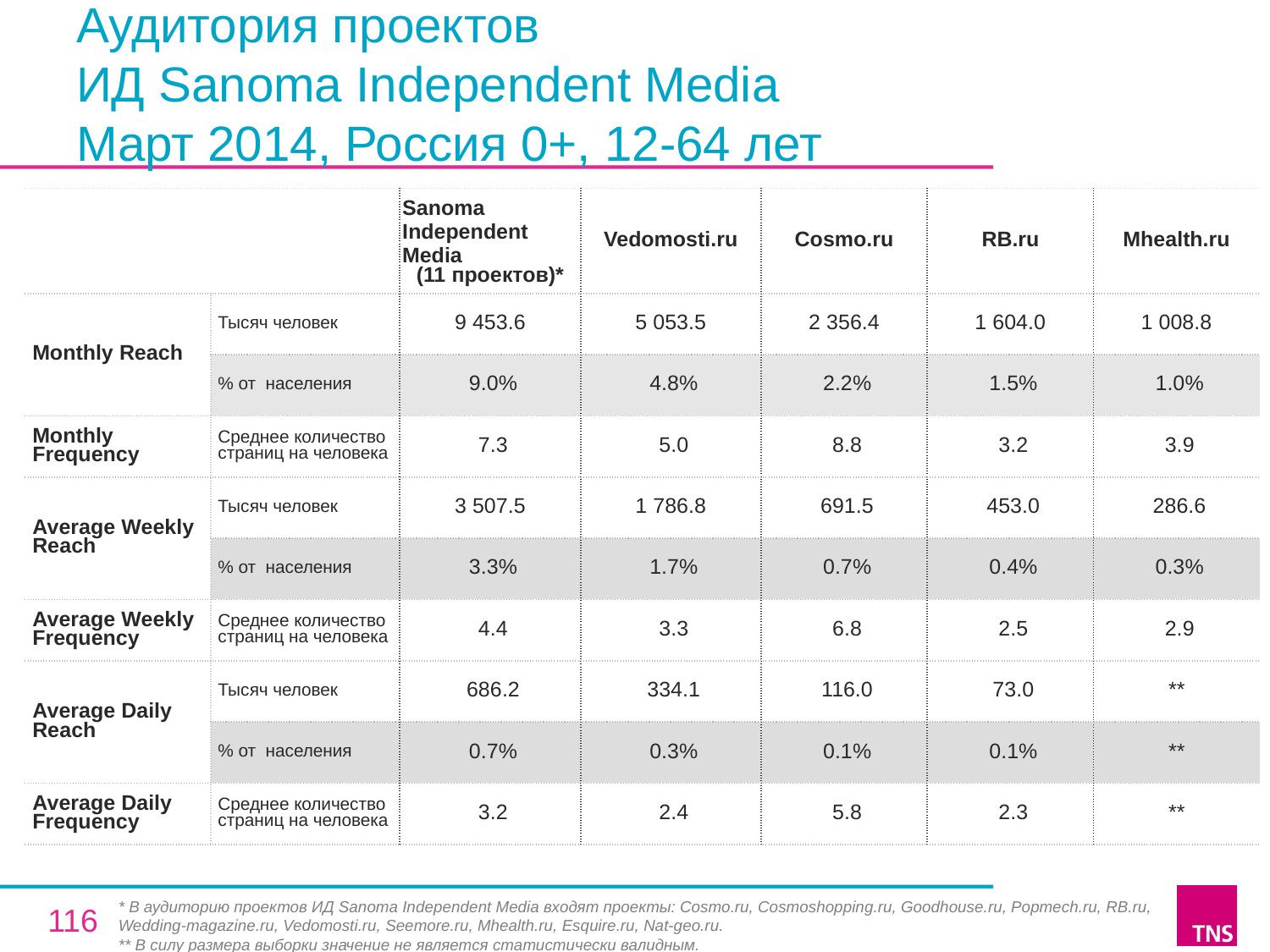

# Аудитория проектов ИД Sanoma Independent Media Март 2014, Россия 0+, 12-64 лет
|  |  | Sanoma Independent Media (11 проектов)\* | Vedomosti.ru | Cosmo.ru | RB.ru | Mhealth.ru |
| --- | --- | --- | --- | --- | --- | --- |
| Monthly Reach | Тысяч человек | 9 453.6 | 5 053.5 | 2 356.4 | 1 604.0 | 1 008.8 |
|  | % от населения | 9.0% | 4.8% | 2.2% | 1.5% | 1.0% |
| Monthly Frequency | Среднее количество страниц на человека | 7.3 | 5.0 | 8.8 | 3.2 | 3.9 |
| Average Weekly Reach | Тысяч человек | 3 507.5 | 1 786.8 | 691.5 | 453.0 | 286.6 |
|  | % от населения | 3.3% | 1.7% | 0.7% | 0.4% | 0.3% |
| Average Weekly Frequency | Среднее количество страниц на человека | 4.4 | 3.3 | 6.8 | 2.5 | 2.9 |
| Average Daily Reach | Тысяч человек | 686.2 | 334.1 | 116.0 | 73.0 | \*\* |
|  | % от населения | 0.7% | 0.3% | 0.1% | 0.1% | \*\* |
| Average Daily Frequency | Среднее количество страниц на человека | 3.2 | 2.4 | 5.8 | 2.3 | \*\* |
* В аудиторию проектов ИД Sanoma Independent Media входят проекты: Cosmo.ru, Cosmoshopping.ru, Goodhouse.ru, Popmech.ru, RB.ru, Wedding-magazine.ru, Vedomosti.ru, Seemore.ru, Mhealth.ru, Esquire.ru, Nat-geo.ru.
** В силу размера выборки значение не является статистически валидным.
116